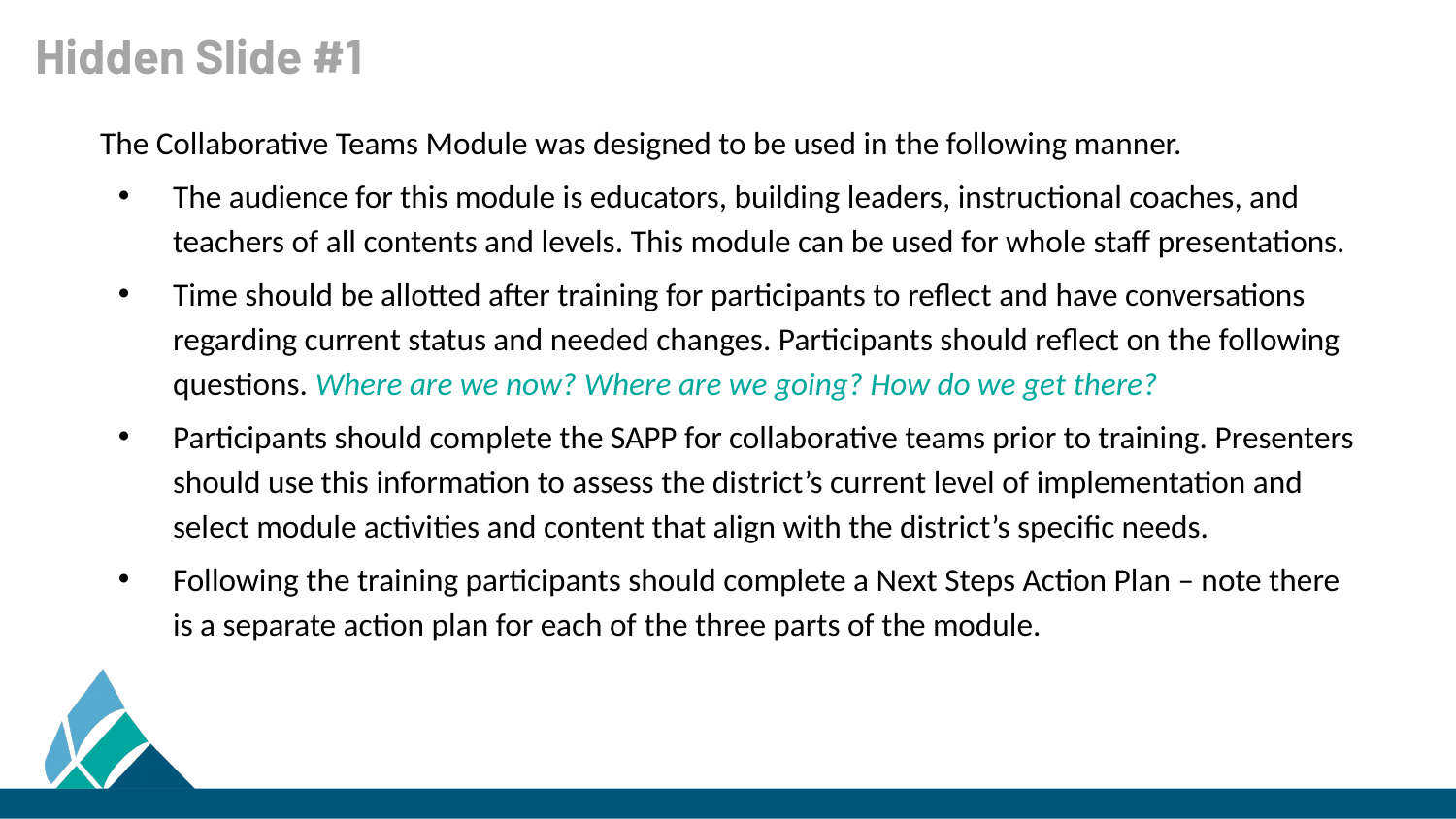

# Hidden Slide #1
The Collaborative Teams Module was designed to be used in the following manner.
The audience for this module is educators, building leaders, instructional coaches, and teachers of all contents and levels. This module can be used for whole staff presentations.
Time should be allotted after training for participants to reflect and have conversations regarding current status and needed changes. Participants should reflect on the following questions. Where are we now? Where are we going? How do we get there?
Participants should complete the SAPP for collaborative teams prior to training. Presenters should use this information to assess the district’s current level of implementation and select module activities and content that align with the district’s specific needs.
Following the training participants should complete a Next Steps Action Plan – note there is a separate action plan for each of the three parts of the module.